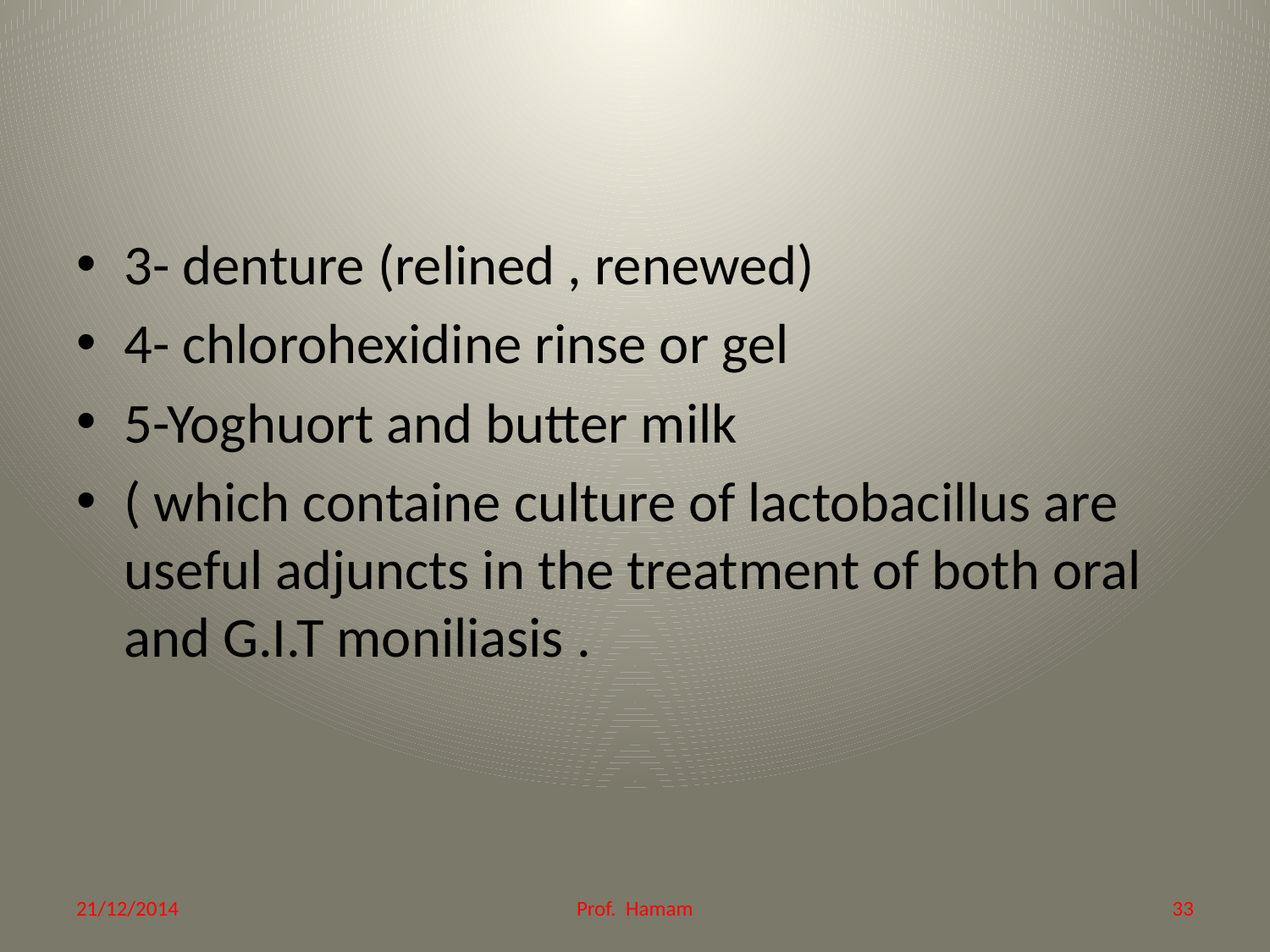

#
3- denture (relined , renewed)
4- chlorohexidine rinse or gel
5-Yoghuort and butter milk
( which containe culture of lactobacillus are useful adjuncts in the treatment of both oral and G.I.T moniliasis .
21/12/2014
Prof.  Hamam
33